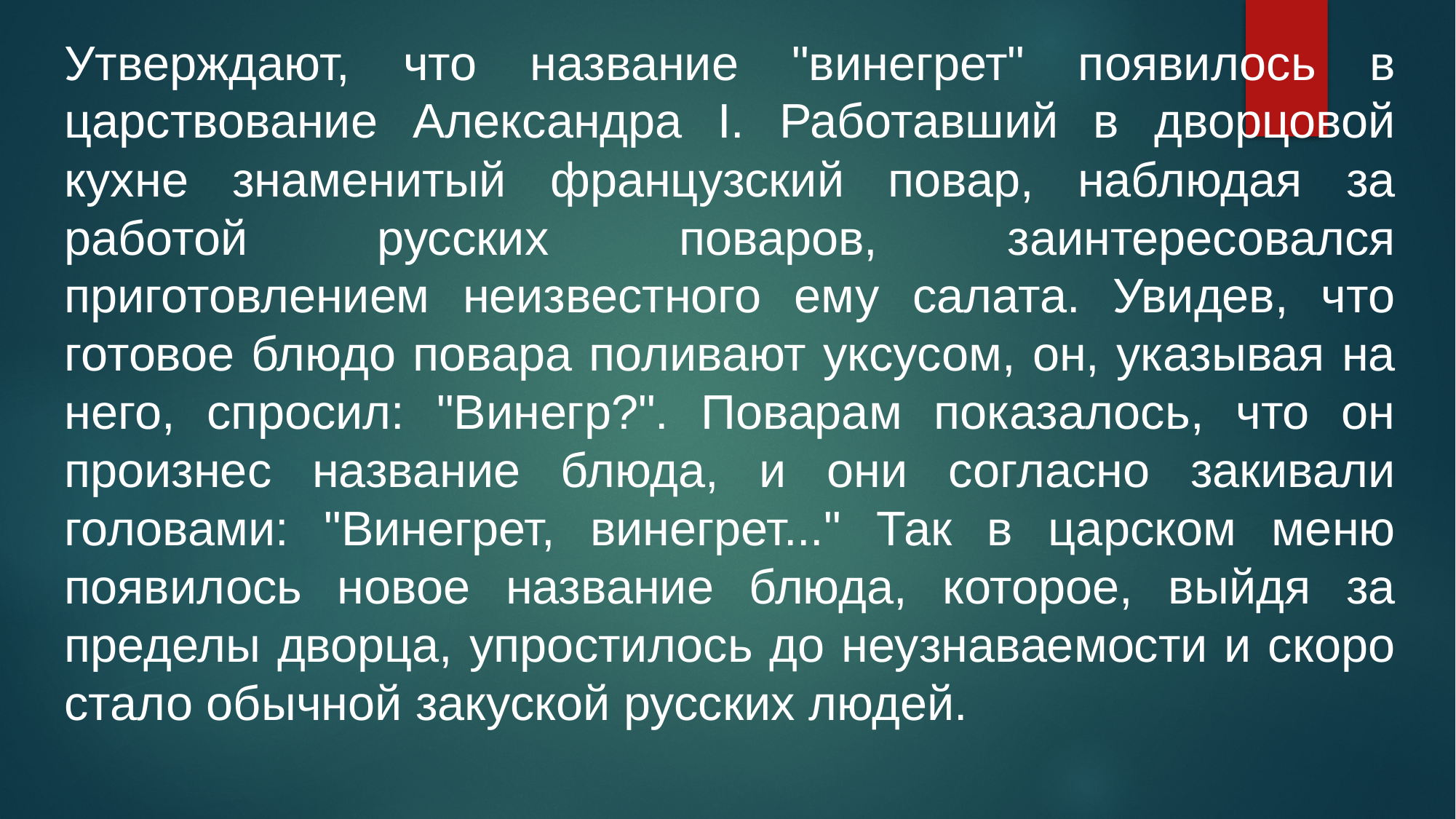

Утверждают, что название "винегрет" появилось в царствование Александра I. Работавший в дворцовой кухне знаменитый французский повар, наблюдая за работой русских поваров, заинтересовался приготовлением неизвестного ему салата. Увидев, что готовое блюдо повара поливают уксусом, он, указывая на него, спросил: "Винегр?". Поварам показалось, что он произнес название блюда, и они согласно закивали головами: "Винегрет, винегрет..." Так в царском меню появилось новое название блюда, которое, выйдя за пределы дворца, упростилось до неузнаваемости и скоро стало обычной закуской русских людей.